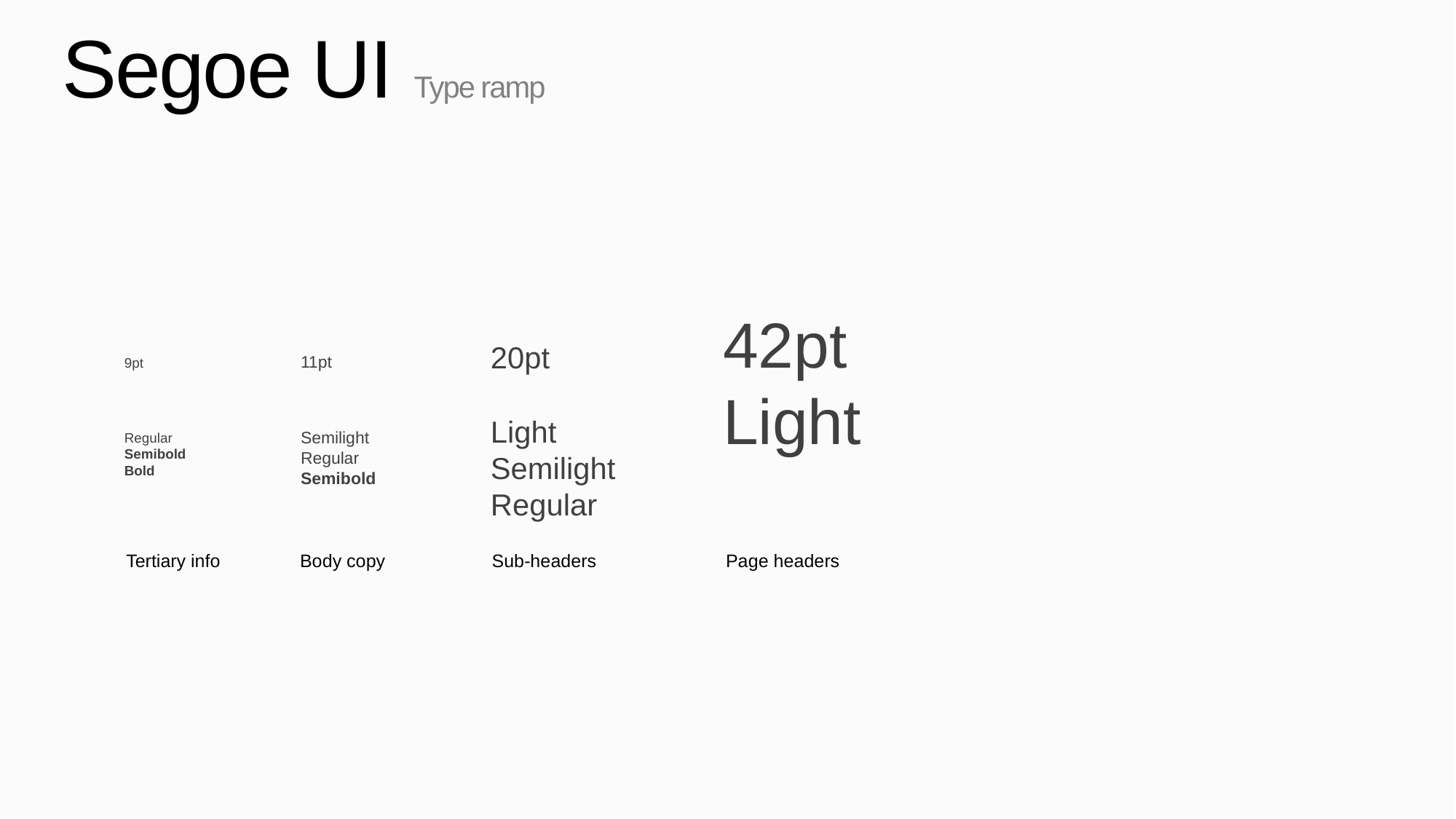

# Segoe UI Type ramp

42pt
Light
20pt

Light
Semilight
Regular
11pt

Semilight
Regular
Semibold
9pt

Regular
Semibold
Bold
Tertiary info
Body copy
Sub-headers
Page headers